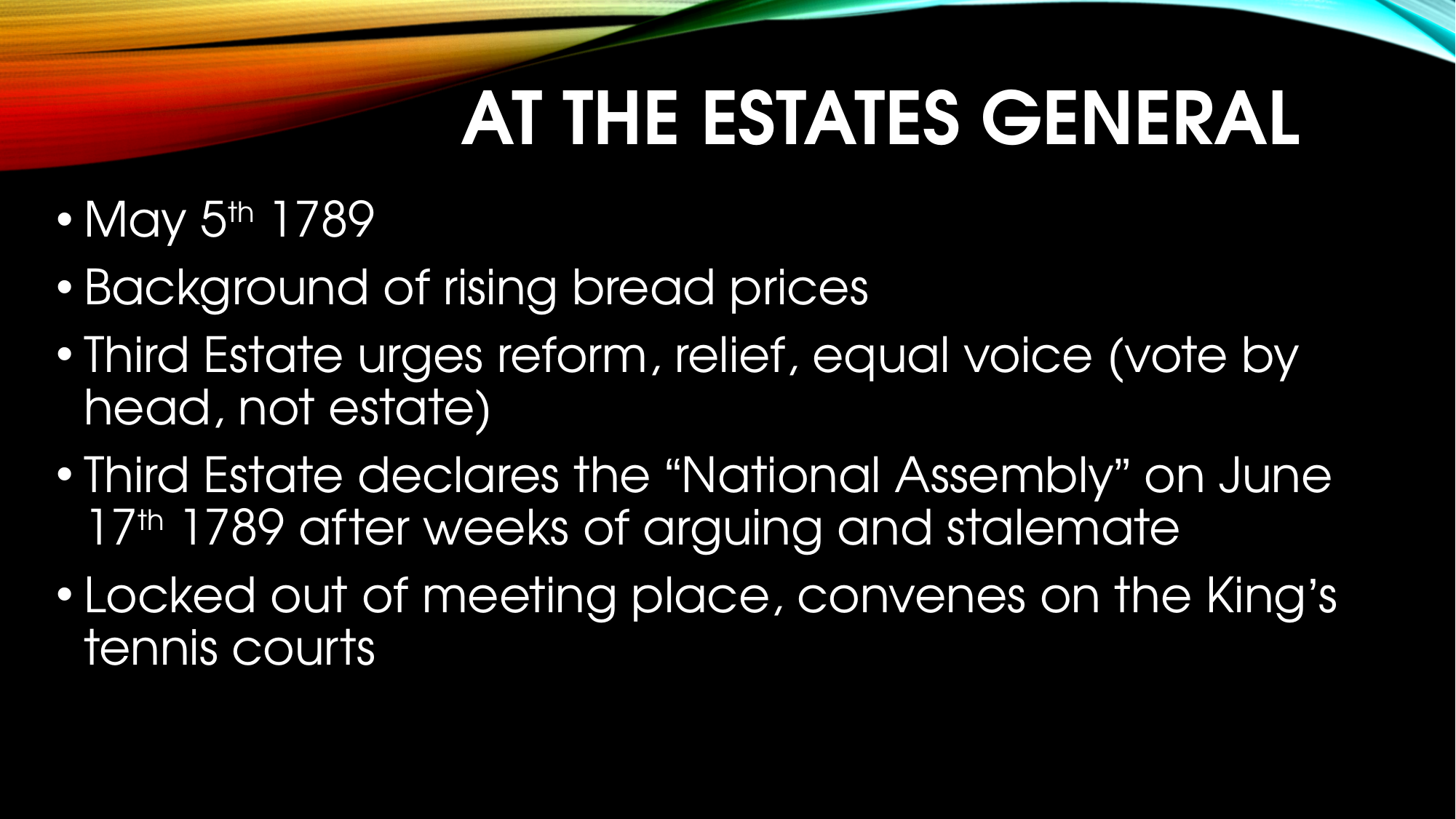

# At the Estates General
May 5th 1789
Background of rising bread prices
Third Estate urges reform, relief, equal voice (vote by head, not estate)
Third Estate declares the “National Assembly” on June 17th 1789 after weeks of arguing and stalemate
Locked out of meeting place, convenes on the King’s tennis courts